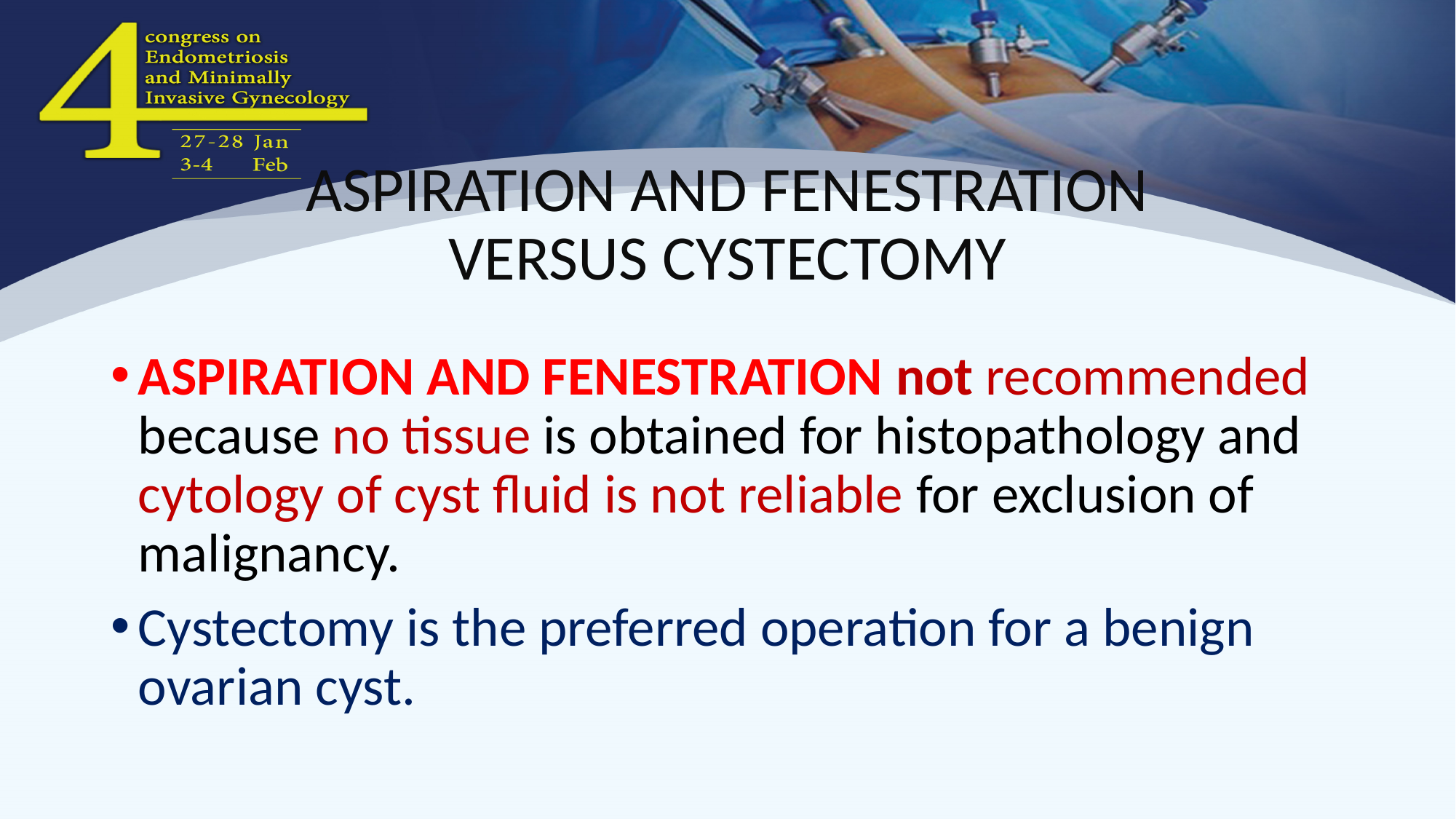

# ASPIRATION AND FENESTRATION VERSUS CYSTECTOMY
ASPIRATION AND FENESTRATION not recommended because no tissue is obtained for histopathology and cytology of cyst fluid is not reliable for exclusion of malignancy.
Cystectomy is the preferred operation for a benign ovarian cyst.